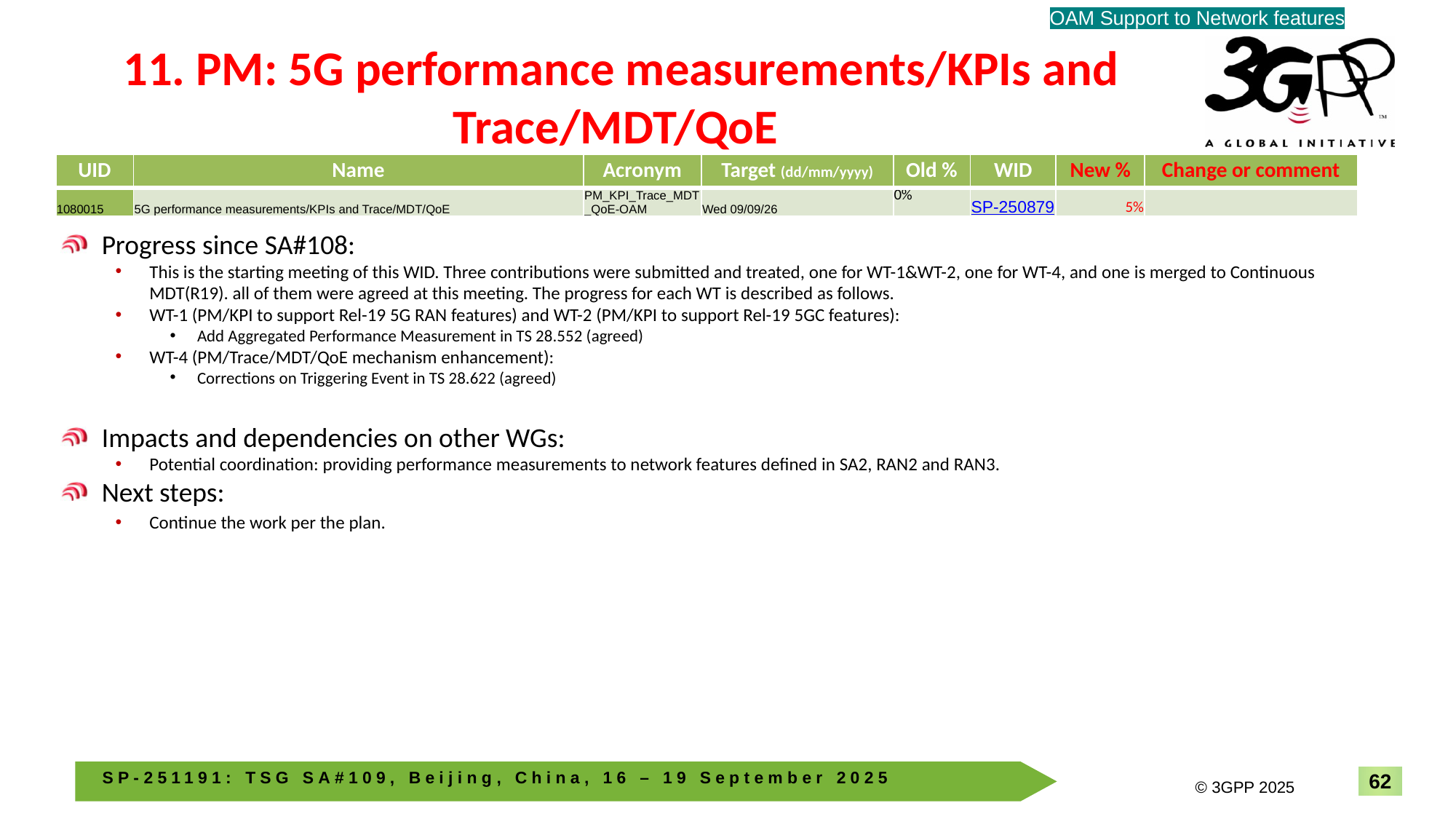

OAM Support to Network features
# 11. PM: 5G performance measurements/KPIs and Trace/MDT/QoE
| UID | Name | Acronym | Target (dd/mm/yyyy) | Old % | WID | New % | Change or comment |
| --- | --- | --- | --- | --- | --- | --- | --- |
| 1080015 | 5G performance measurements/KPIs and Trace/MDT/QoE | PM\_KPI\_Trace\_MDT\_QoE-OAM | Wed 09/09/26 | 0% | SP-250879 | 5% |  |
Progress since SA#108:
This is the starting meeting of this WID. Three contributions were submitted and treated, one for WT-1&WT-2, one for WT-4, and one is merged to Continuous MDT(R19). all of them were agreed at this meeting. The progress for each WT is described as follows.
WT-1 (PM/KPI to support Rel-19 5G RAN features) and WT-2 (PM/KPI to support Rel-19 5GC features):
Add Aggregated Performance Measurement in TS 28.552 (agreed)
WT-4 (PM/Trace/MDT/QoE mechanism enhancement):
Corrections on Triggering Event in TS 28.622 (agreed)

Impacts and dependencies on other WGs:
Potential coordination: providing performance measurements to network features defined in SA2, RAN2 and RAN3.
Next steps:
Continue the work per the plan.